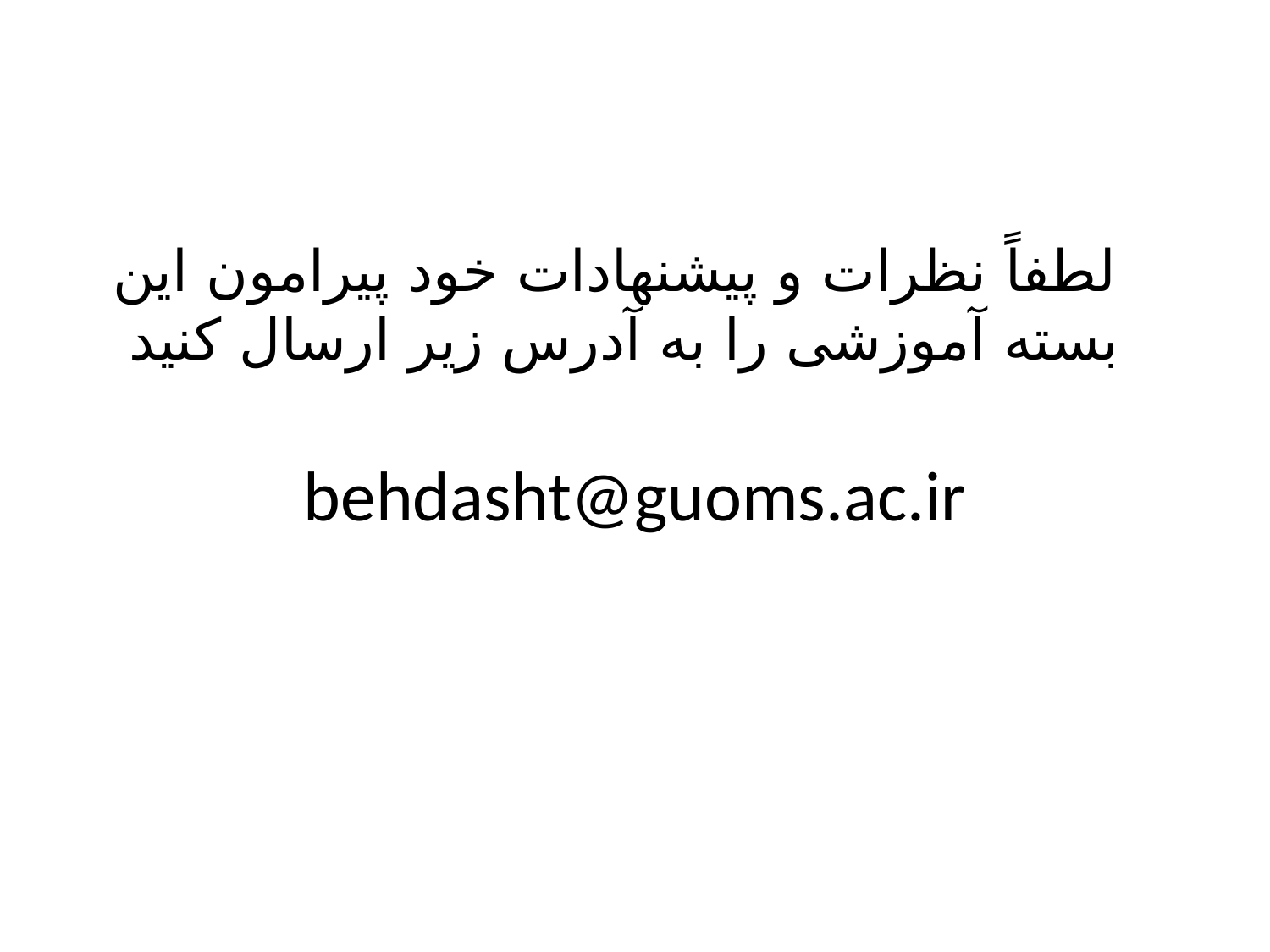

# لطفاً نظرات و پیشنهادات خود پیرامون این بسته آموزشی را به آدرس زیر ارسال کنید
behdasht@guoms.ac.ir